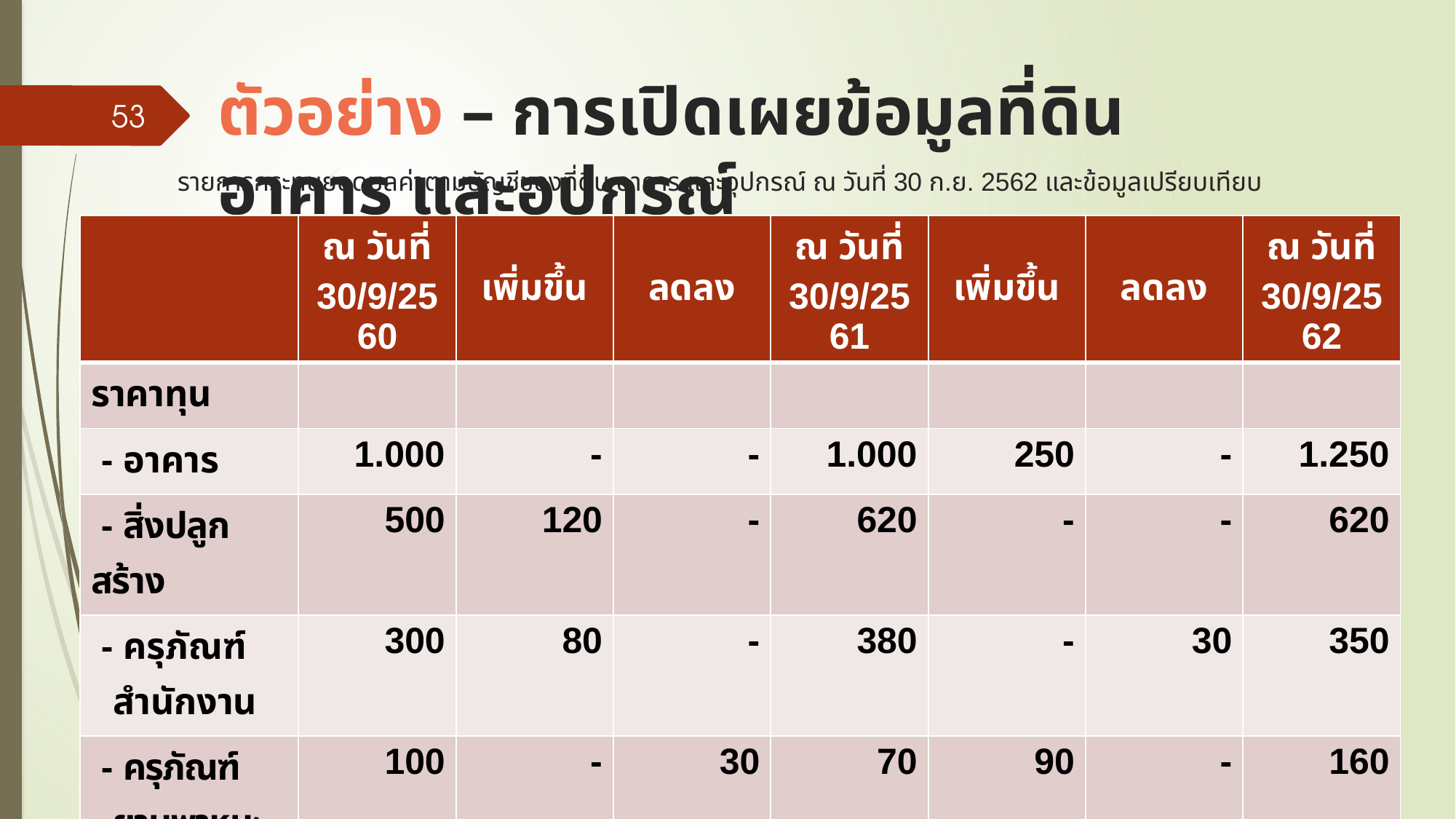

# ตัวอย่าง – การเปิดเผยข้อมูลที่ดิน อาคาร และอุปกรณ์
53
รายการกระทบยอดมูลค่าตามบัญชีของที่ดิน อาคาร และอุปกรณ์ ณ วันที่ 30 ก.ย. 2562 และข้อมูลเปรียบเทียบ
|  | ณ วันที่ 30/9/2560 | เพิ่มขึ้น | ลดลง | ณ วันที่ 30/9/2561 | เพิ่มขึ้น | ลดลง | ณ วันที่ 30/9/2562 |
| --- | --- | --- | --- | --- | --- | --- | --- |
| ราคาทุน |  |  |  |  |  |  |  |
| - อาคาร | 1.000 | - | - | 1.000 | 250 | - | 1.250 |
| - สิ่งปลูกสร้าง | 500 | 120 | - | 620 | - | - | 620 |
| - ครุภัณฑ์สำนักงาน | 300 | 80 | - | 380 | - | 30 | 350 |
| - ครุภัณฑ์ยานพาหนะ | 100 | - | 30 | 70 | 90 | - | 160 |
| - ครุภัณฑ์อื่น | 70 | 20 | - | 90 | - | 10 | 80 |
| รวมราคาทุน | 1.970 | 220 | 30 | 2.160 | 340 | 40 | 2.460 |